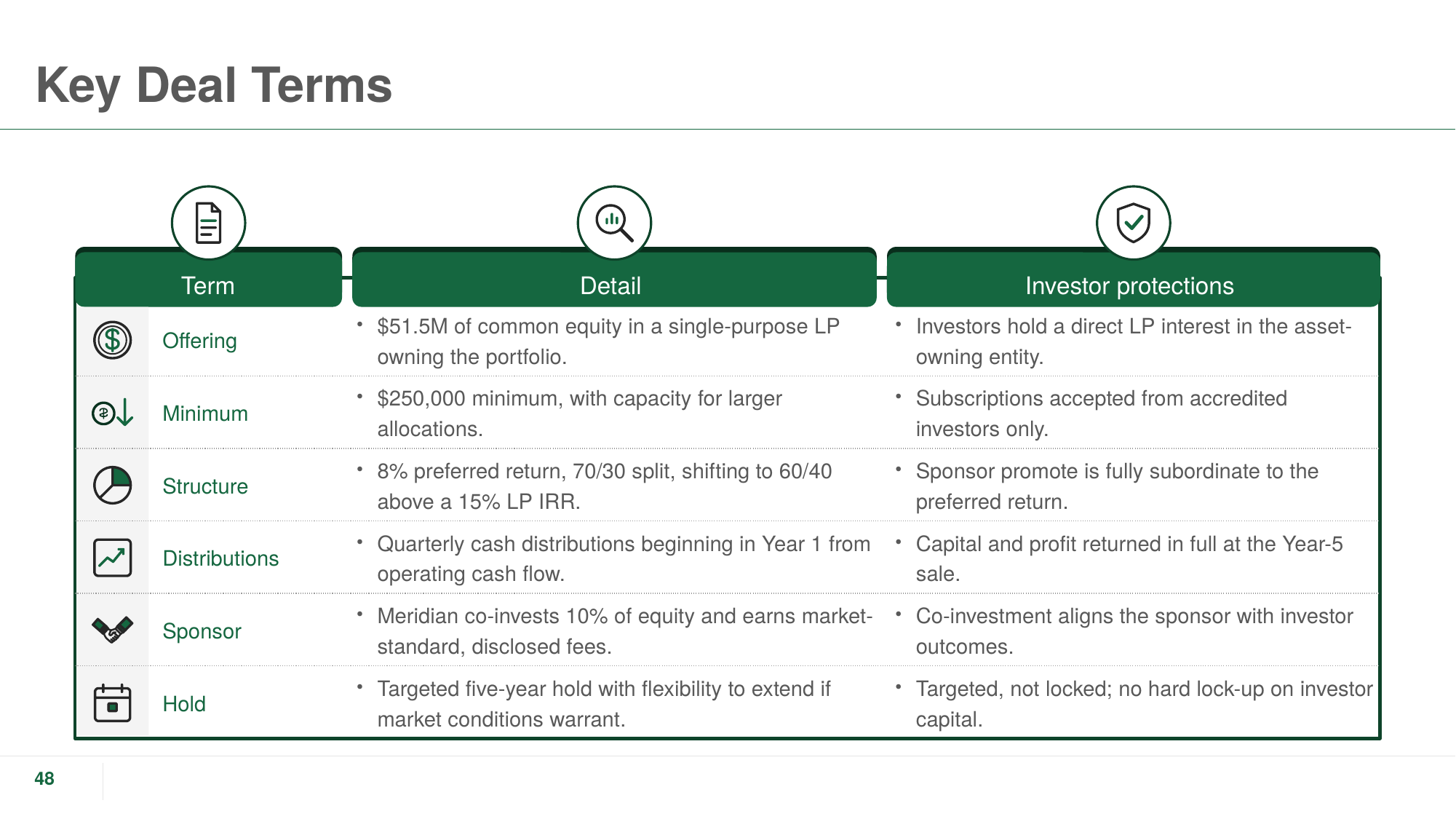

# Key Deal Terms

| Term | Detail | Investor protections |
| --- | --- | --- |
| Offering | $51.5M of common equity in a single-purpose LP owning the portfolio. | Investors hold a direct LP interest in the asset-owning entity. |
| Minimum | $250,000 minimum, with capacity for larger allocations. | Subscriptions accepted from accredited investors only. |
| Structure | 8% preferred return, 70/30 split, shifting to 60/40 above a 15% LP IRR. | Sponsor promote is fully subordinate to the preferred return. |
| Distributions | Quarterly cash distributions beginning in Year 1 from operating cash flow. | Capital and profit returned in full at the Year-5 sale. |
| Sponsor | Meridian co-invests 10% of equity and earns market-standard, disclosed fees. | Co-investment aligns the sponsor with investor outcomes. |
| Hold | Targeted five-year hold with flexibility to extend if market conditions warrant. | Targeted, not locked; no hard lock-up on investor capital. |

48